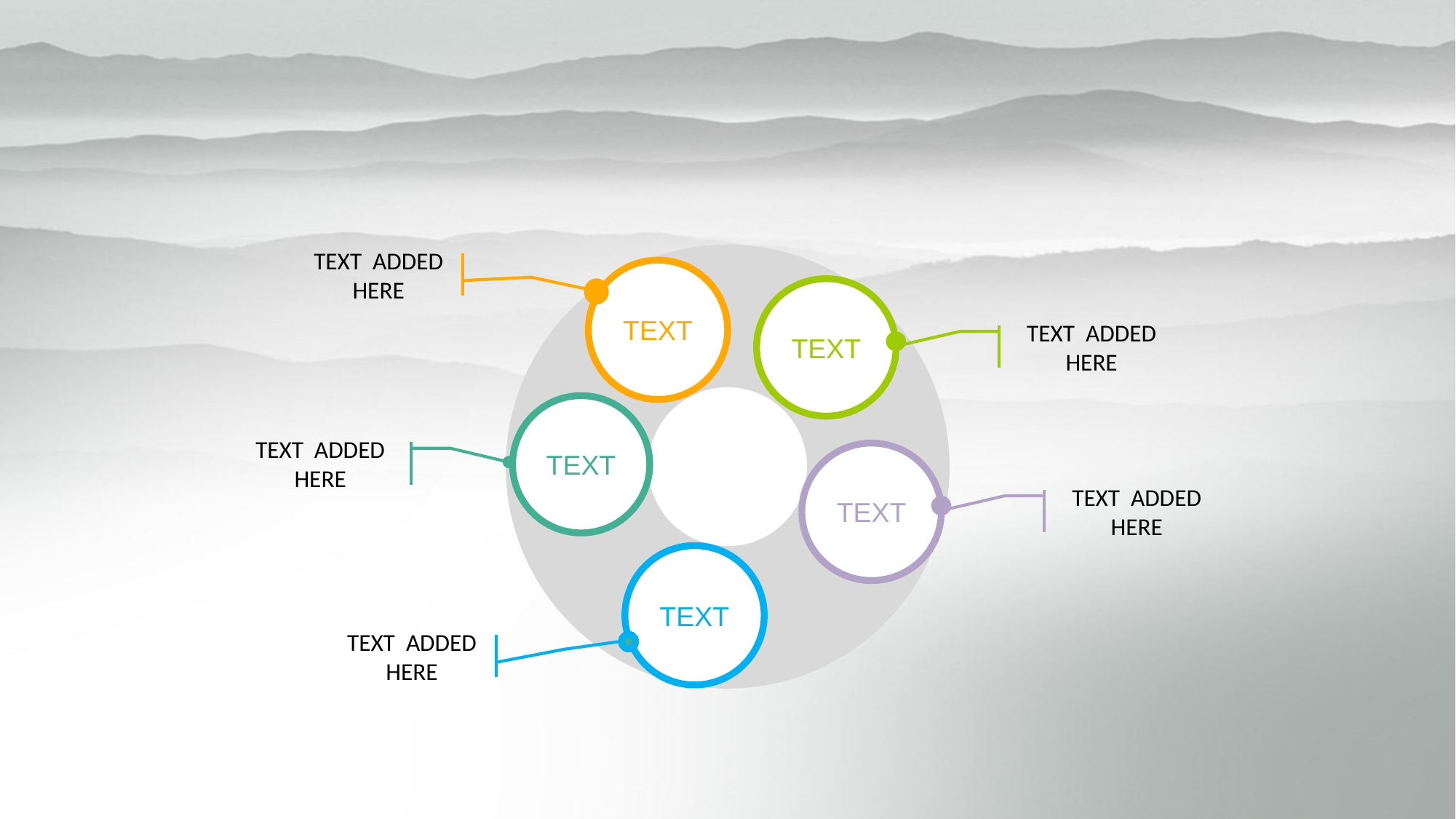

#

TEXT  ADDED HERE
TEXT

TEXT
TEXT  ADDED HERE

TEXT
TEXT  ADDED HERE

TEXT
TEXT  ADDED HERE

TEXT

TEXT  ADDED HERE